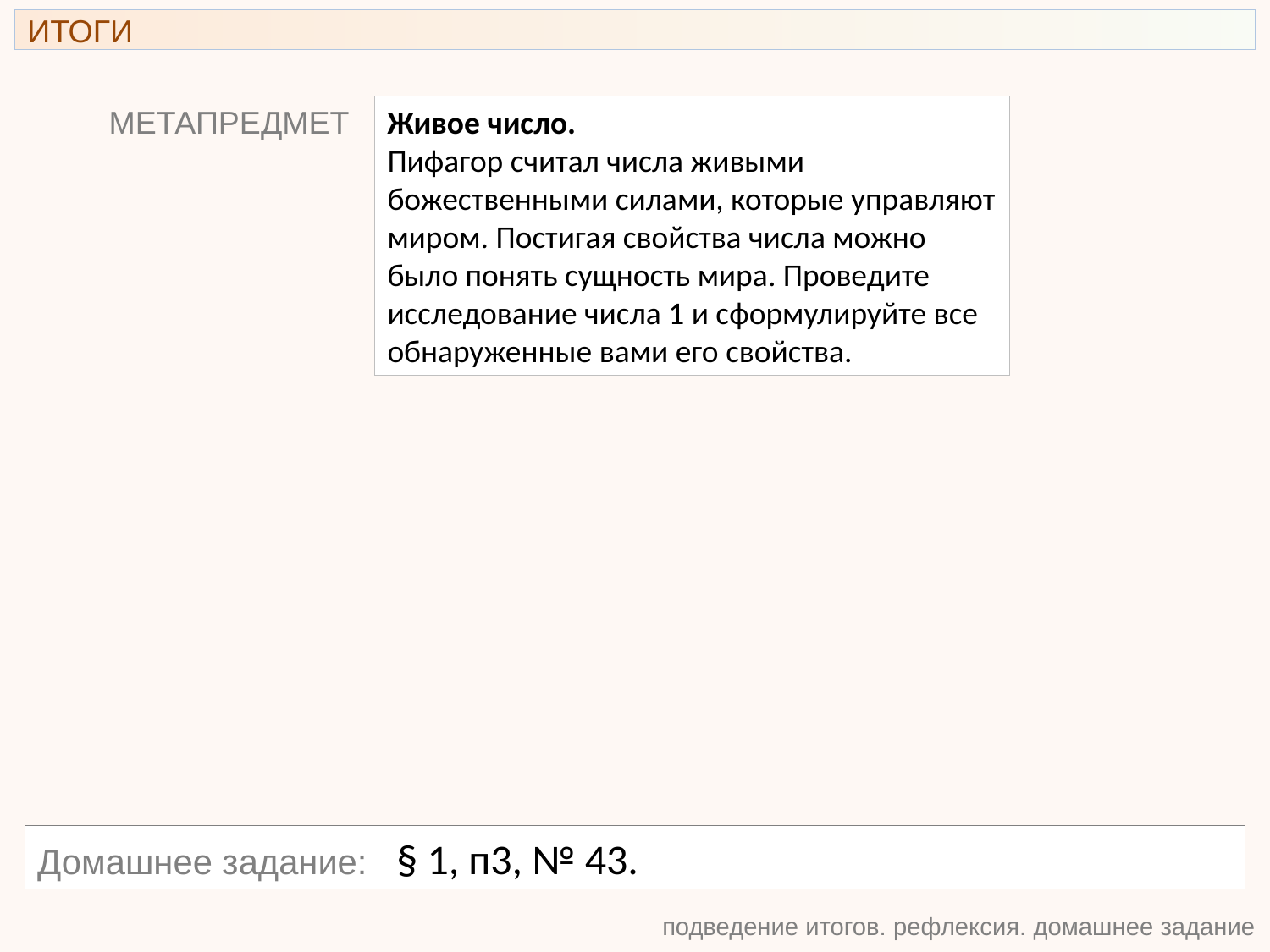

ИТОГИ
МЕТАПРЕДМЕТ
Живое число.
Пифагор считал числа живыми божественными силами, которые управляют миром. Постигая свойства числа можно было понять сущность мира. Проведите исследование числа 1 и сформулируйте все обнаруженные вами его свойства.
Домашнее задание:   § 1, п3, № 43.
подведение итогов. рефлексия. домашнее задание